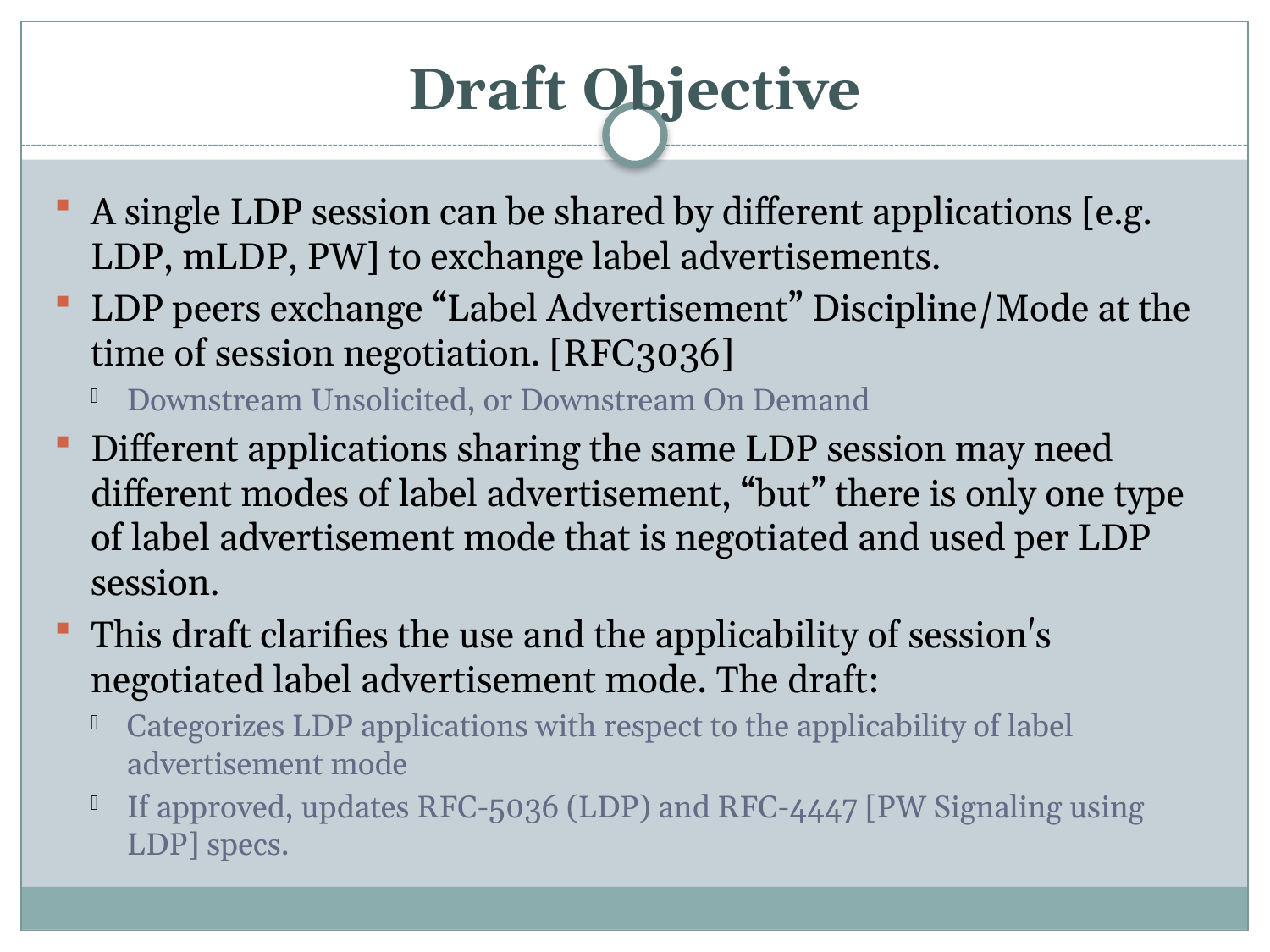

# Draft Objective
A single LDP session can be shared by different applications [e.g. LDP, mLDP, PW] to exchange label advertisements.
LDP peers exchange “Label Advertisement” Discipline/Mode at the time of session negotiation. [RFC3036]
Downstream Unsolicited, or Downstream On Demand
Different applications sharing the same LDP session may need different modes of label advertisement, “but” there is only one type of label advertisement mode that is negotiated and used per LDP session.
This draft clarifies the use and the applicability of session's negotiated label advertisement mode. The draft:
Categorizes LDP applications with respect to the applicability of label advertisement mode
If approved, updates RFC-5036 (LDP) and RFC-4447 [PW Signaling using LDP] specs.